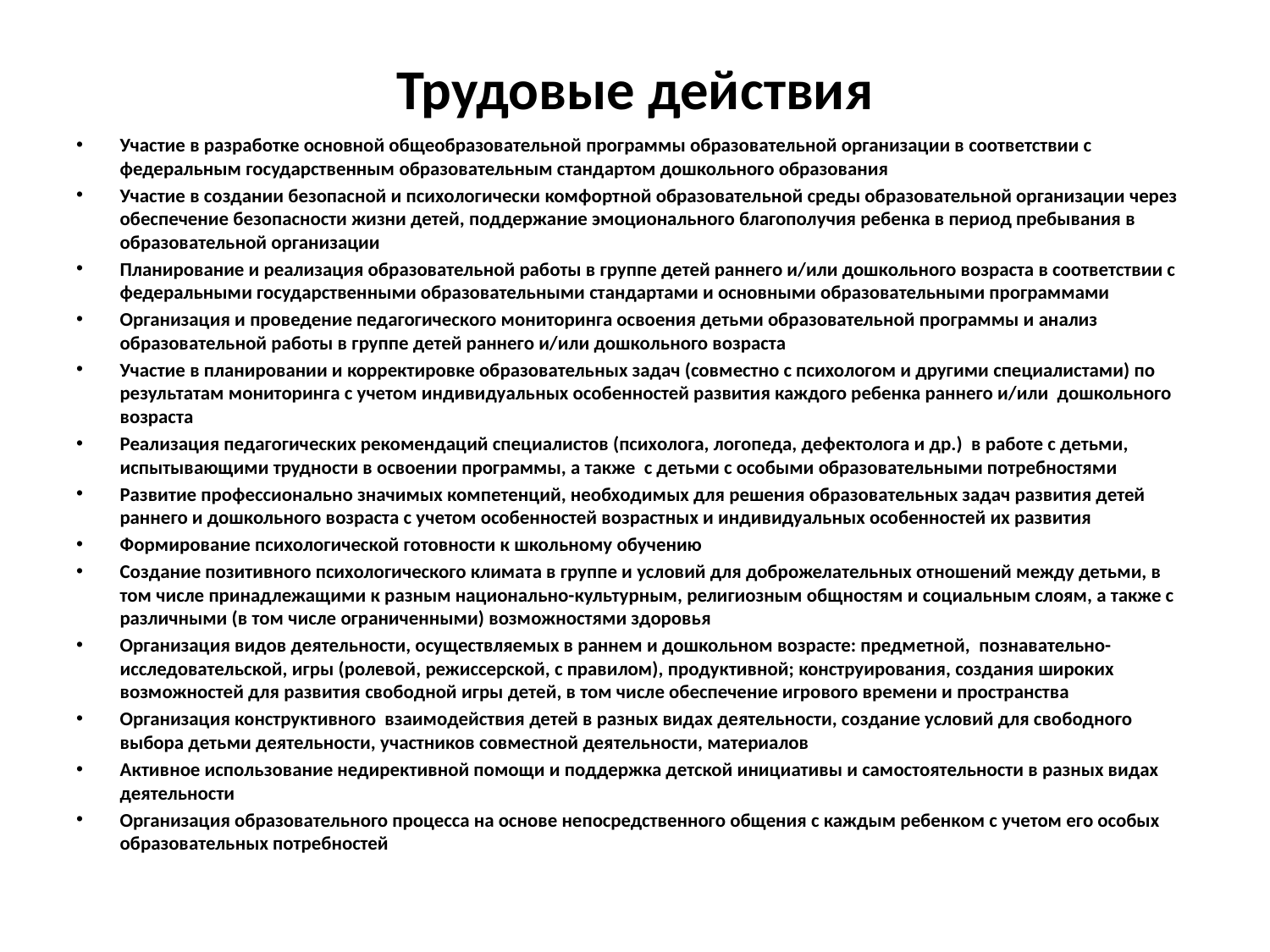

# Трудовые действия
Участие в разработке основной общеобразовательной программы образовательной организации в соответствии с федеральным государственным образовательным стандартом дошкольного образования
Участие в создании безопасной и психологически комфортной образовательной среды образовательной организации через обеспечение безопасности жизни детей, поддержание эмоционального благополучия ребенка в период пребывания в образовательной организации
Планирование и реализация образовательной работы в группе детей раннего и/или дошкольного возраста в соответствии с федеральными государственными образовательными стандартами и основными образовательными программами
Организация и проведение педагогического мониторинга освоения детьми образовательной программы и анализ образовательной работы в группе детей раннего и/или дошкольного возраста
Участие в планировании и корректировке образовательных задач (совместно с психологом и другими специалистами) по результатам мониторинга с учетом индивидуальных особенностей развития каждого ребенка раннего и/или  дошкольного возраста
Реализация педагогических рекомендаций специалистов (психолога, логопеда, дефектолога и др.)  в работе с детьми, испытывающими трудности в освоении программы, а также  с детьми с особыми образовательными потребностями
Развитие профессионально значимых компетенций, необходимых для решения образовательных задач развития детей раннего и дошкольного возраста с учетом особенностей возрастных и индивидуальных особенностей их развития
Формирование психологической готовности к школьному обучению
Создание позитивного психологического климата в группе и условий для доброжелательных отношений между детьми, в том числе принадлежащими к разным национально-культурным, религиозным общностям и социальным слоям, а также с различными (в том числе ограниченными) возможностями здоровья
Организация видов деятельности, осуществляемых в раннем и дошкольном возрасте: предметной,  познавательно-исследовательской, игры (ролевой, режиссерской, с правилом), продуктивной; конструирования, создания широких возможностей для развития свободной игры детей, в том числе обеспечение игрового времени и пространства
Организация конструктивного  взаимодействия детей в разных видах деятельности, создание условий для свободного выбора детьми деятельности, участников совместной деятельности, материалов
Активное использование недирективной помощи и поддержка детской инициативы и самостоятельности в разных видах деятельности
Организация образовательного процесса на основе непосредственного общения с каждым ребенком с учетом его особых образовательных потребностей